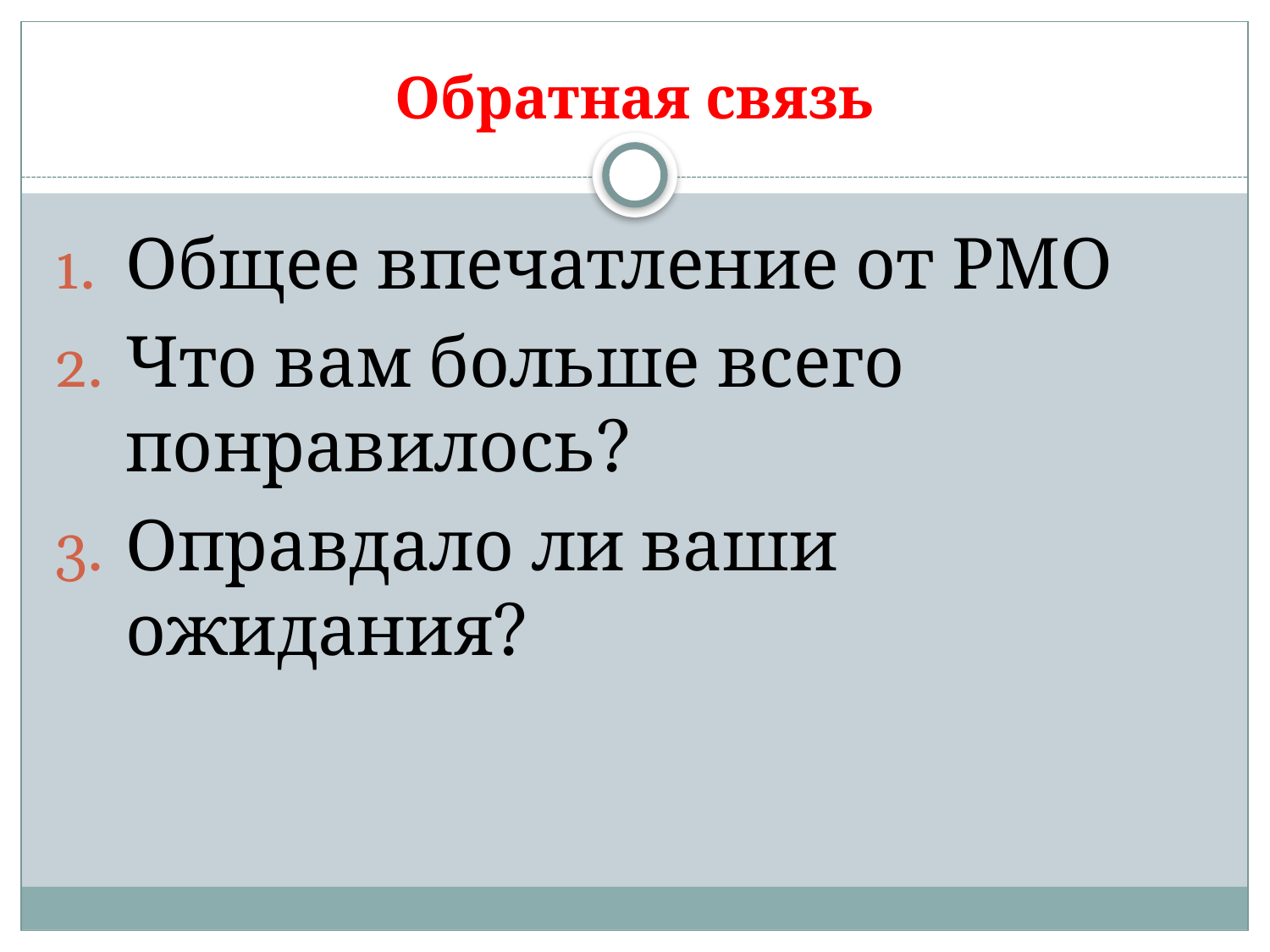

# Обратная связь
Общее впечатление от РМО
Что вам больше всего понравилось?
Оправдало ли ваши ожидания?